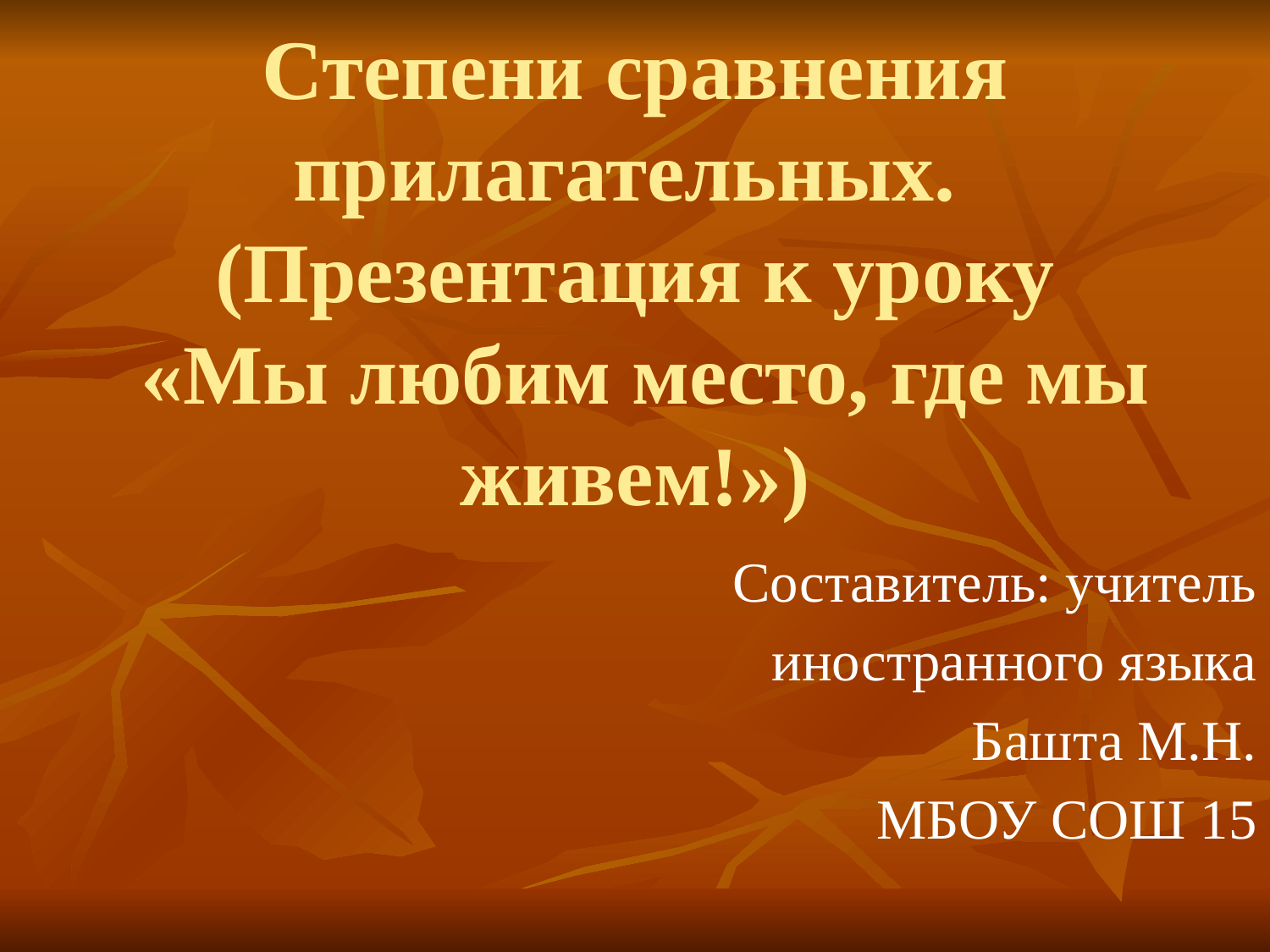

# Степени сравнения прилагательных. (Презентация к уроку «Мы любим место, где мы живем!»)
Составитель: учитель
иностранного языка
Башта М.Н.
МБОУ СОШ 15